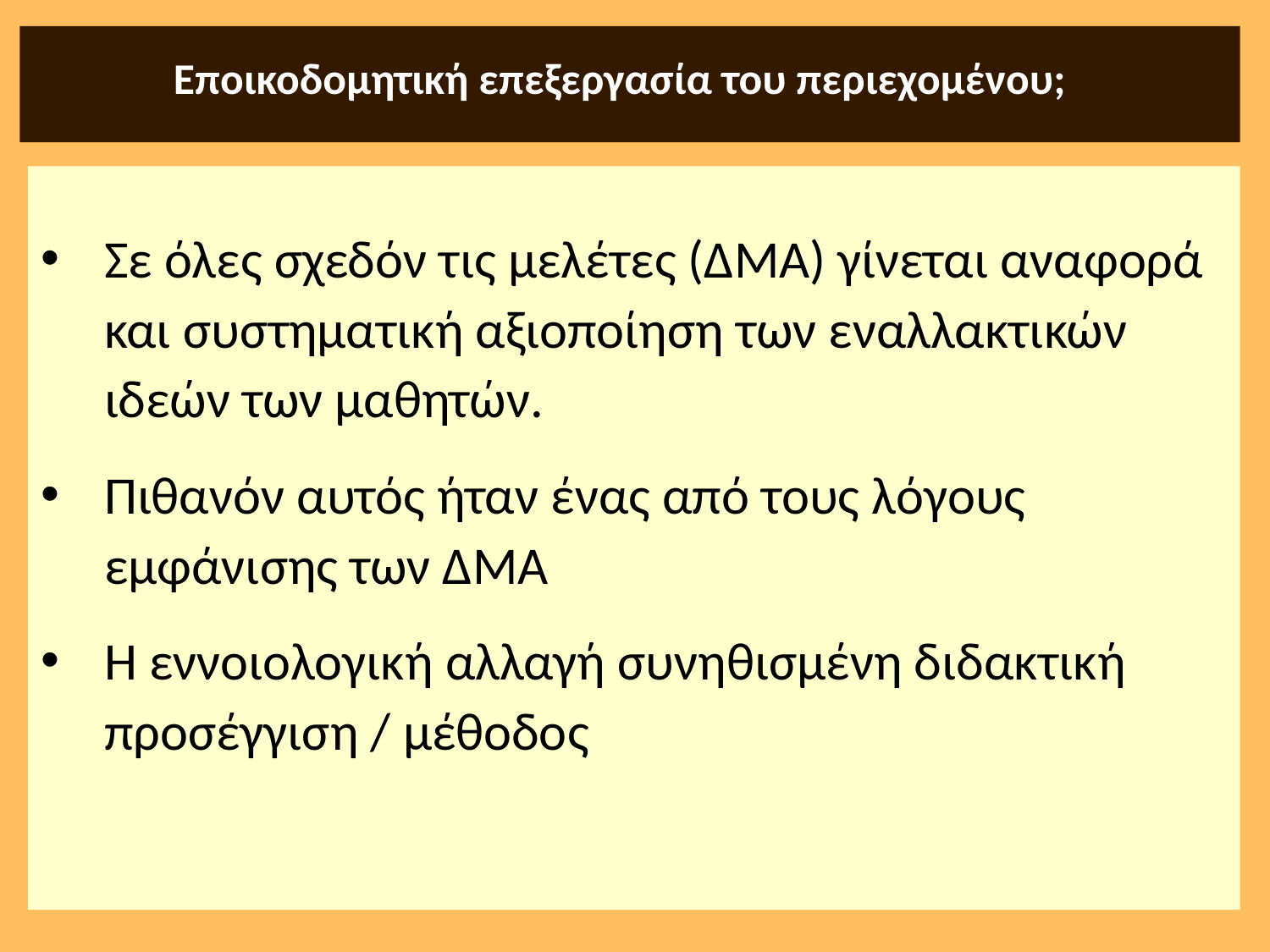

Εποικοδομητική επεξεργασία του περιεχομένου;
Σε όλες σχεδόν τις μελέτες (ΔΜΑ) γίνεται αναφορά και συστηματική αξιοποίηση των εναλλακτικών ιδεών των μαθητών.
Πιθανόν αυτός ήταν ένας από τους λόγους εμφάνισης των ΔΜΑ
Η εννοιολογική αλλαγή συνηθισμένη διδακτική προσέγγιση / μέθοδος